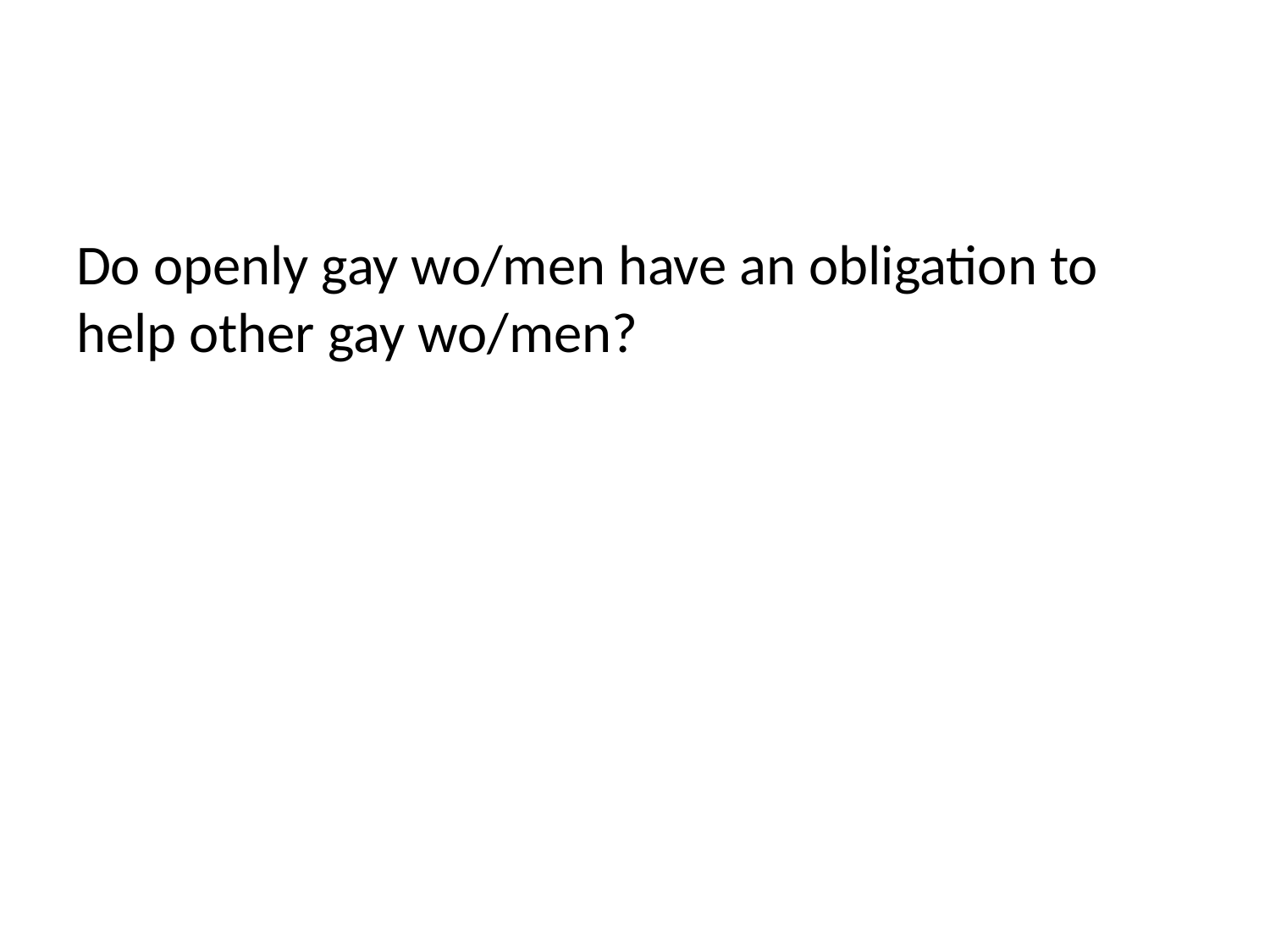

#
Do openly gay wo/men have an obligation to help other gay wo/men?